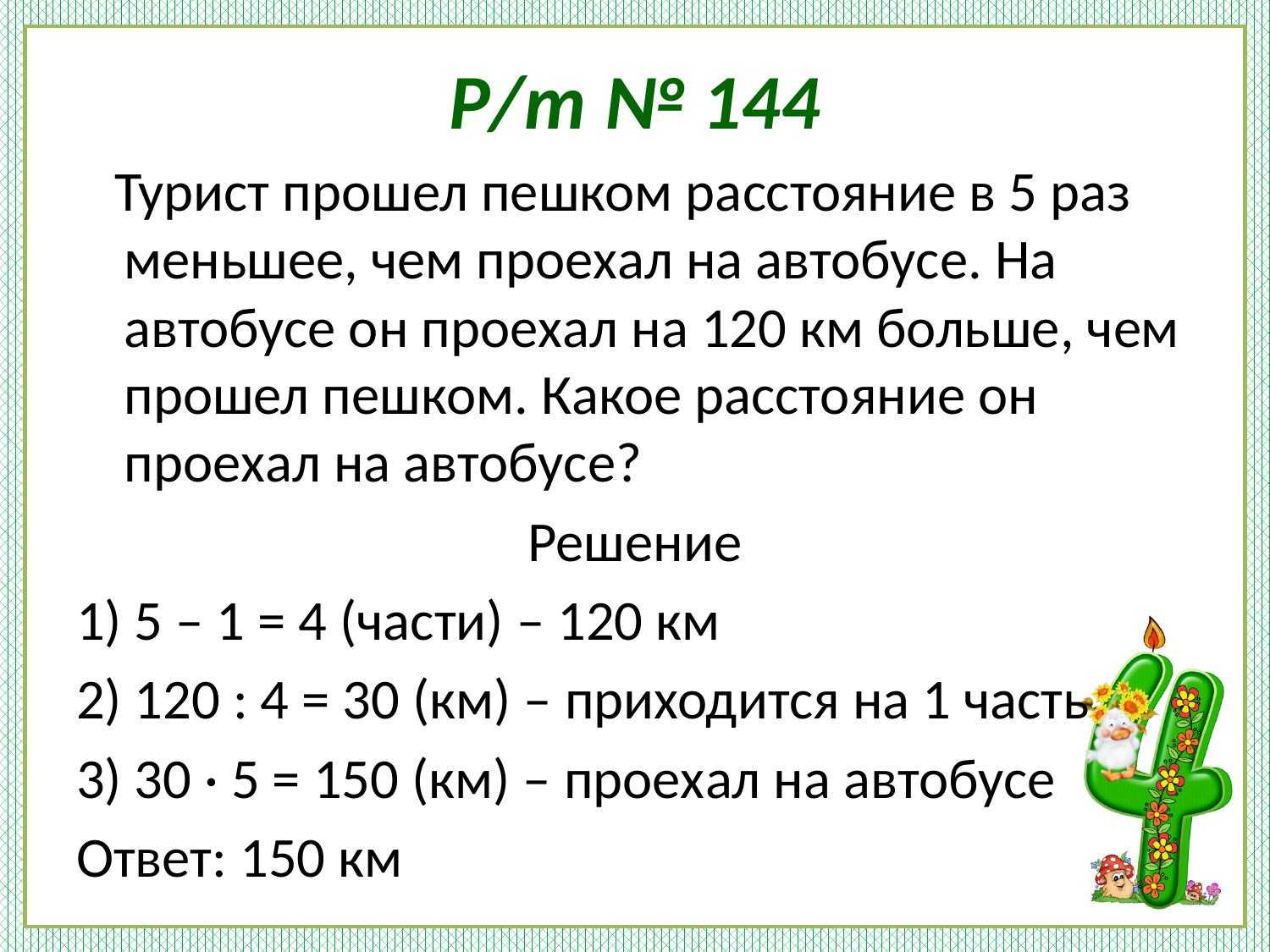

# Р/т № 144
   Турист прошел пешком расстояние в 5 раз меньшее, чем проехал на автобусе. На автобусе он проехал на 120 км больше, чем прошел пешком. Какое расстояние он проехал на автобусе?
Решение
1) 5 – 1 = 4 (части) – 120 км
2) 120 : 4 = 30 (км) – приходится на 1 часть
3) 30 · 5 = 150 (км) – проехал на автобусе
Ответ: 150 км